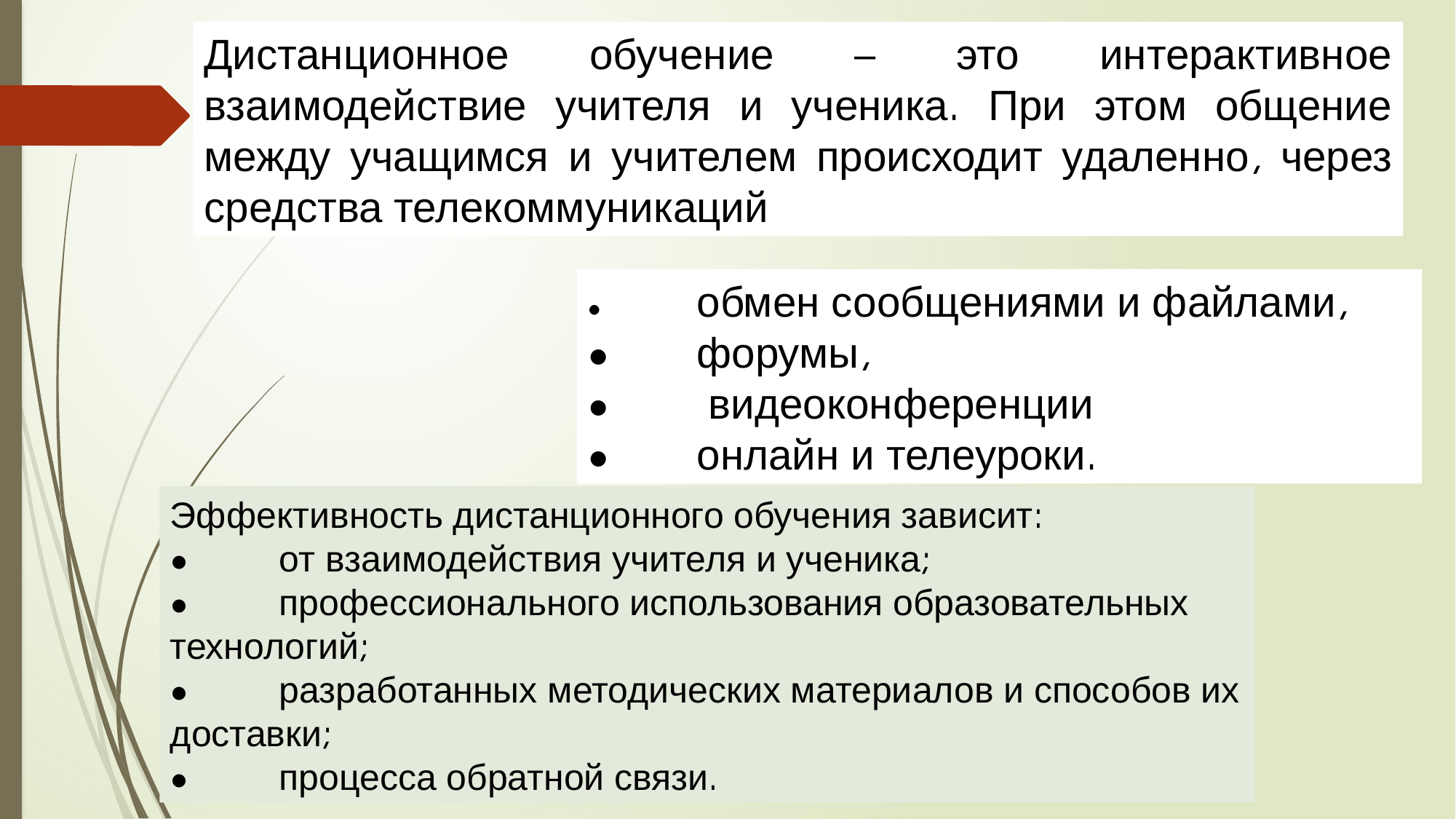

Дистанционное обучение – это интерактивное взаимодействие учителя и ученика. При этом общение между учащимся и учителем происходит удаленно, через средства телекоммуникаций
•	обмен сообщениями и файлами,
•	форумы,
•	 видеоконференции
•	онлайн и телеуроки.
Эффективность дистанционного обучения зависит:
•	от взаимодействия учителя и ученика;
•	профессионального использования образовательных технологий;
•	разработанных методических материалов и способов их доставки;
•	процесса обратной связи.